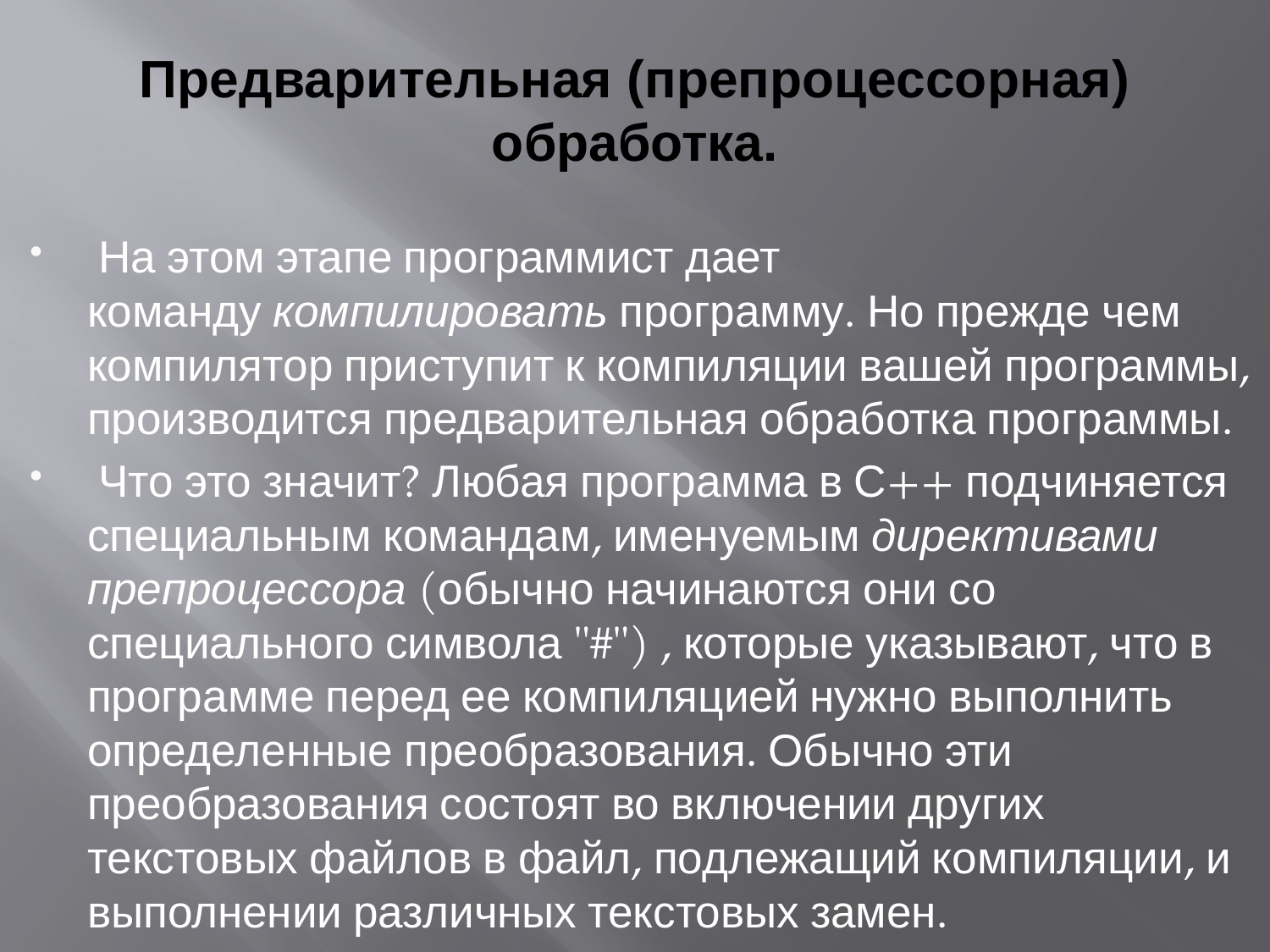

# Предварительная (препроцессорная) обработка.
 На этом этапе программист дает команду компилировать программу. Но прежде чем компилятор приступит к компиляции вашей программы, производится предварительная обработка программы.
 Что это значит? Любая программа в С++ подчиняется специальным командам, именуемым директивами препроцессора (обычно начинаются они со специального символа "#") , которые указывают, что в программе перед ее компиляцией нужно выполнить определенные преобразования. Обычно эти преобразования состоят во включении других текстовых файлов в файл, подлежащий компиляции, и выполнении различных текстовых замен.